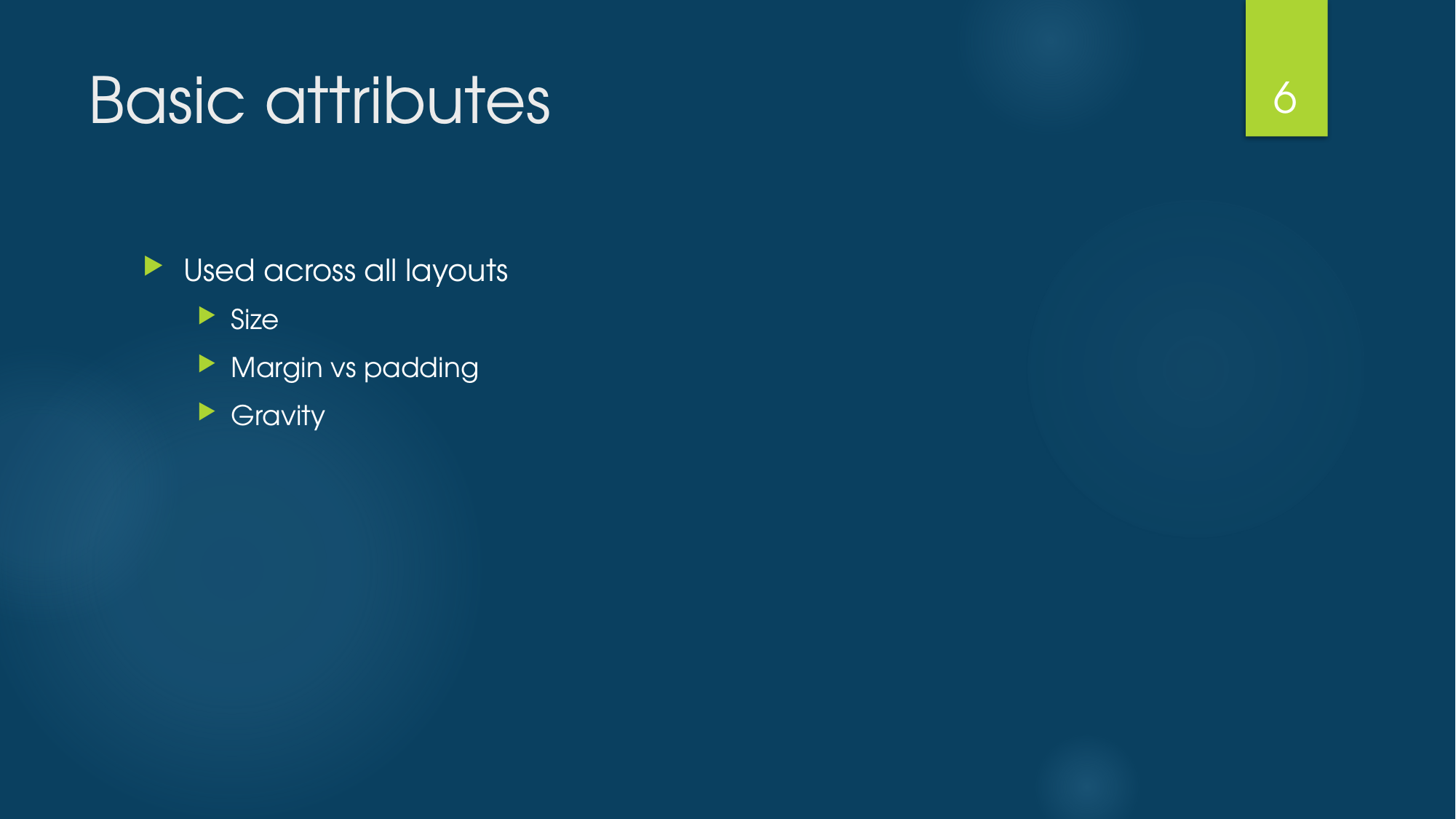

6
# Basic attributes
Used across all layouts
Size
Margin vs padding
Gravity